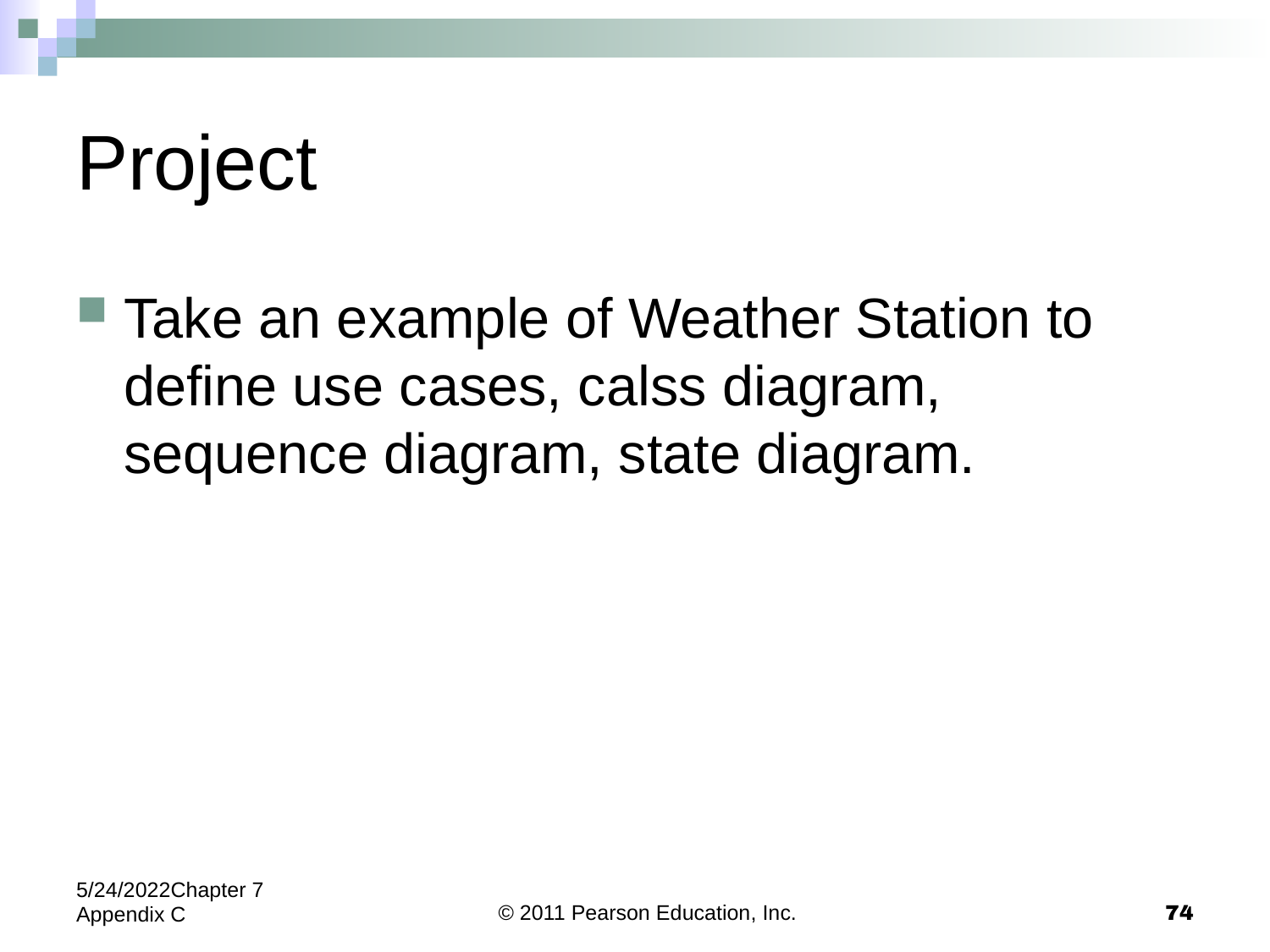

# Project
Take an example of Weather Station to define use cases, calss diagram, sequence diagram, state diagram.
5/24/2022Chapter 7 Appendix C
© 2011 Pearson Education, Inc.
74